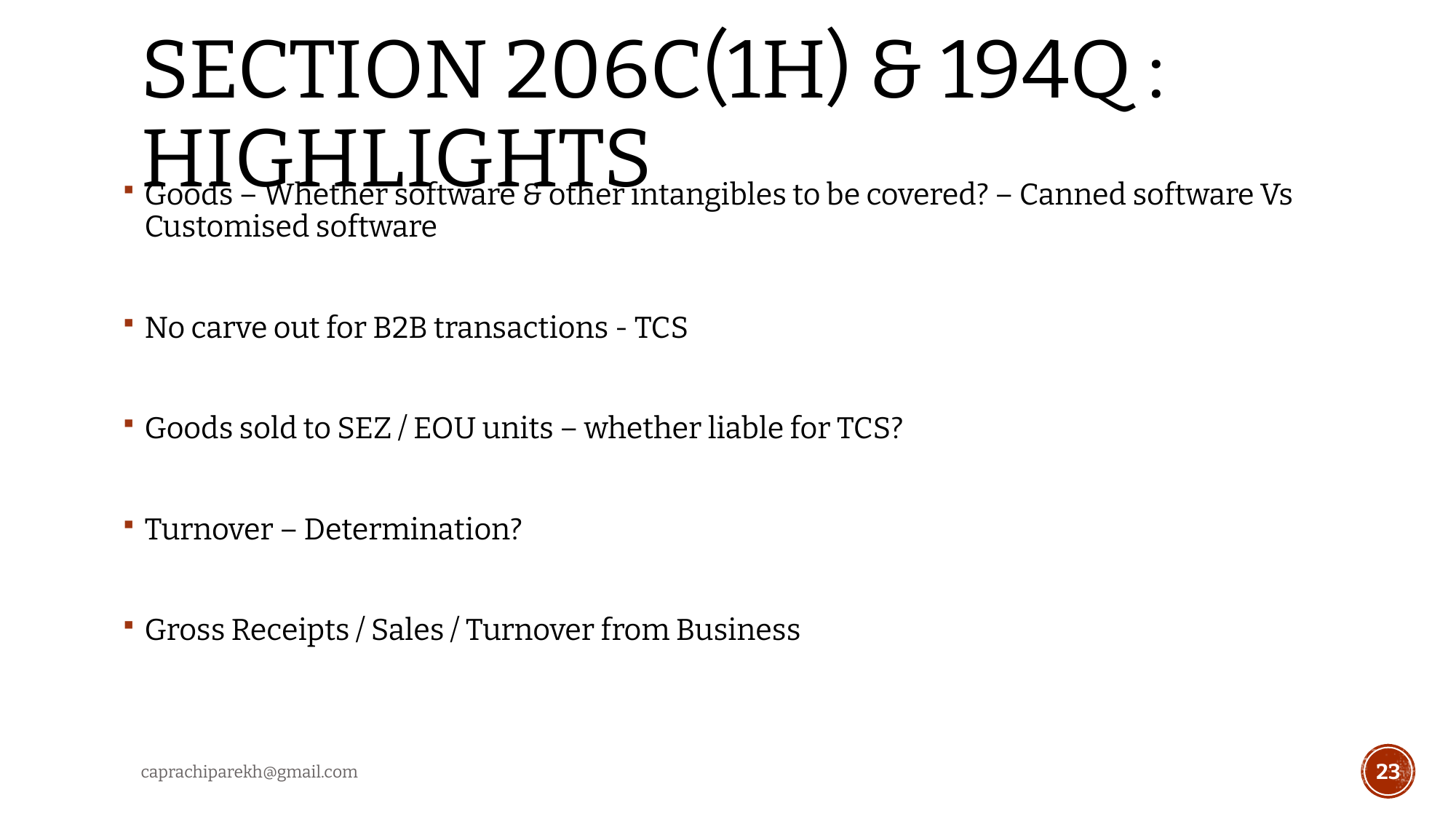

# Section 206C(1H) & 194Q : Highlights
Goods – Whether software & other intangibles to be covered? – Canned software Vs Customised software

No carve out for B2B transactions - TCS

Goods sold to SEZ / EOU units – whether liable for TCS?

Turnover – Determination?

Gross Receipts / Sales / Turnover from Business

caprachiparekh@gmail.com
23